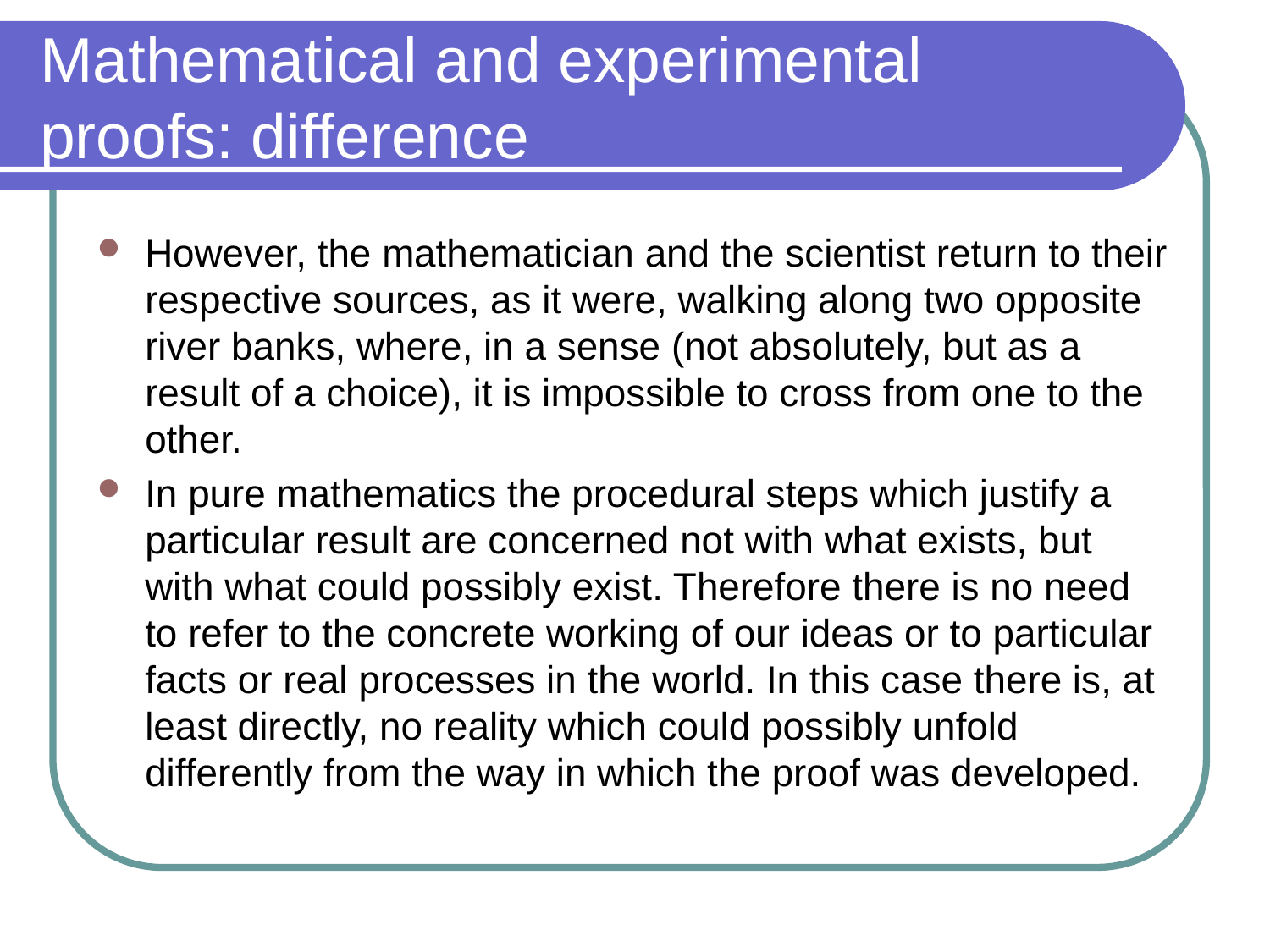

# Mathematical and experimental proofs: difference
However, the mathematician and the scientist return to their respective sources, as it were, walking along two opposite river banks, where, in a sense (not absolutely, but as a result of a choice), it is impossible to cross from one to the other.
In pure mathematics the procedural steps which justify a particular result are concerned not with what exists, but with what could possibly exist. Therefore there is no need to refer to the concrete working of our ideas or to particular facts or real processes in the world. In this case there is, at least directly, no reality which could possibly unfold differently from the way in which the proof was developed.